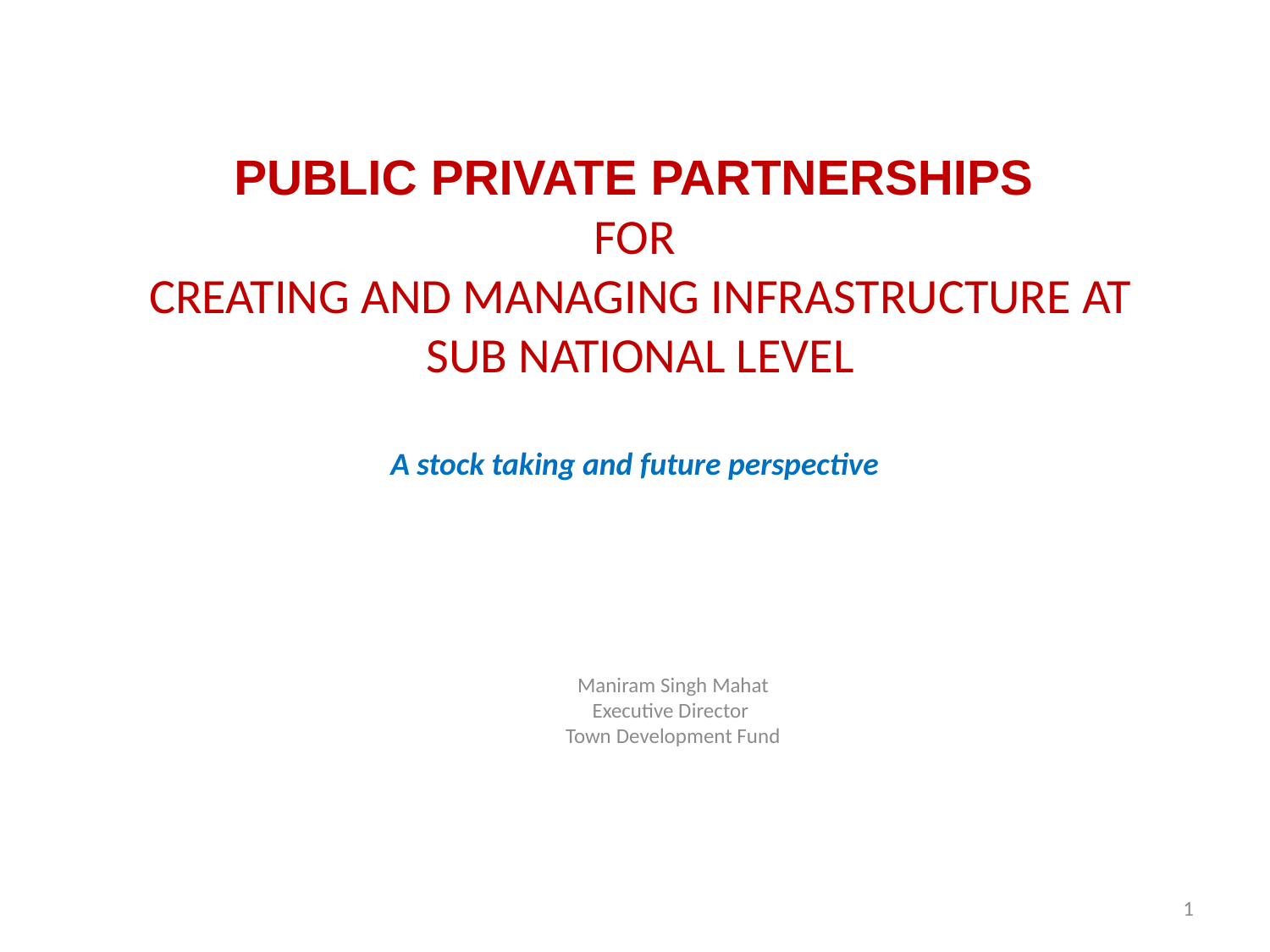

# PUBLIC PRIVATE PARTNERSHIPS FOR CREATING AND MANAGING INFRASTRUCTURE AT SUB NATIONAL LEVEL
A stock taking and future perspective
Maniram Singh Mahat
Executive Director
Town Development Fund
1